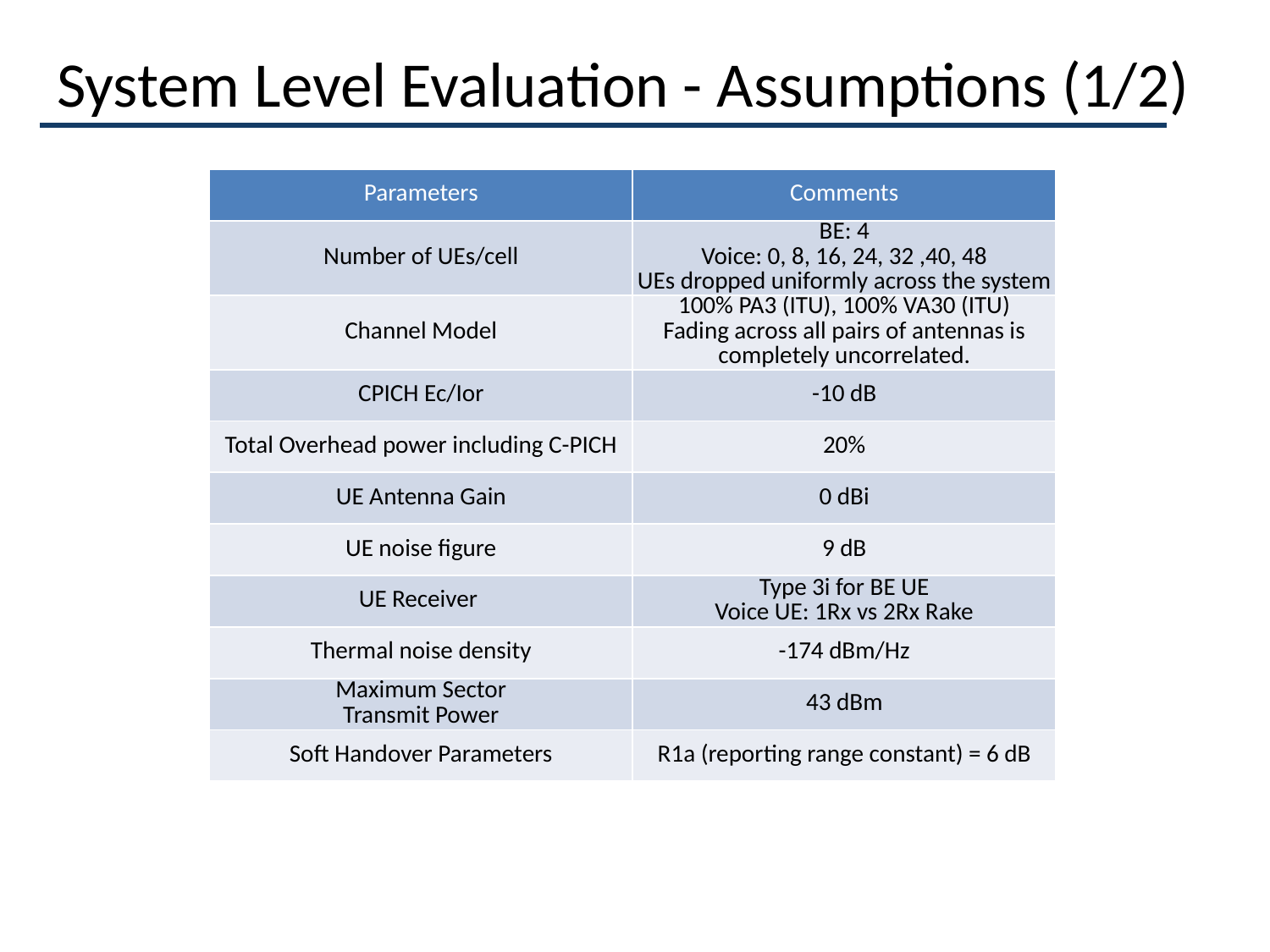

# System Level Evaluation - Assumptions (1/2)
| Parameters | Comments |
| --- | --- |
| Number of UEs/cell | BE: 4 Voice: 0, 8, 16, 24, 32 ,40, 48 UEs dropped uniformly across the system |
| Channel Model | 100% PA3 (ITU), 100% VA30 (ITU) Fading across all pairs of antennas is completely uncorrelated. |
| CPICH Ec/Ior | -10 dB |
| Total Overhead power including C-PICH | 20% |
| UE Antenna Gain | 0 dBi |
| UE noise figure | 9 dB |
| UE Receiver | Type 3i for BE UE Voice UE: 1Rx vs 2Rx Rake |
| Thermal noise density | -174 dBm/Hz |
| Maximum Sector Transmit Power | 43 dBm |
| Soft Handover Parameters | R1a (reporting range constant) = 6 dB |